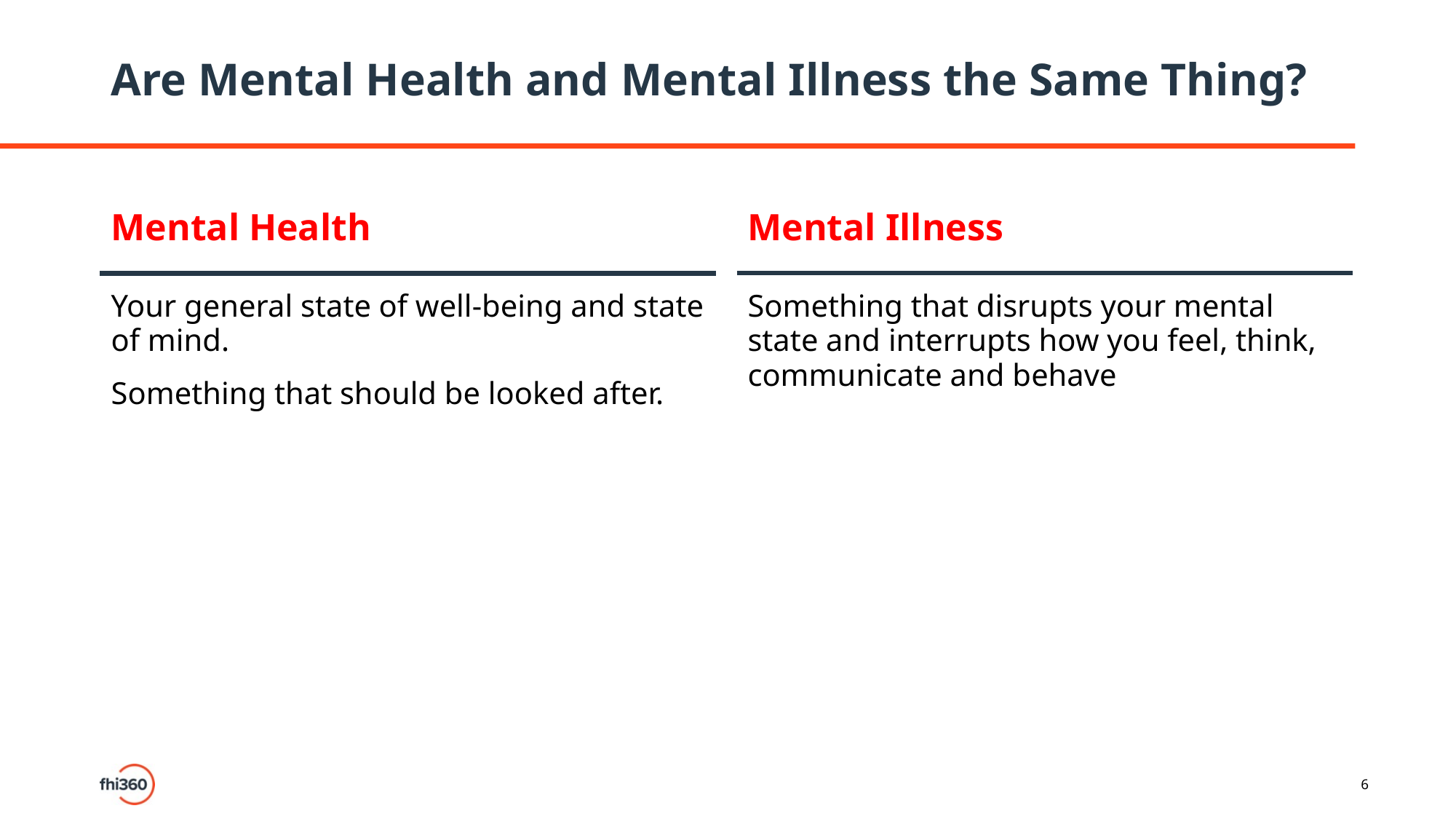

# Are Mental Health and Mental Illness the Same Thing?
Mental Health
Mental Illness
Your general state of well-being and state of mind.
Something that should be looked after.
Something that disrupts your mental state and interrupts how you feel, think, communicate and behave